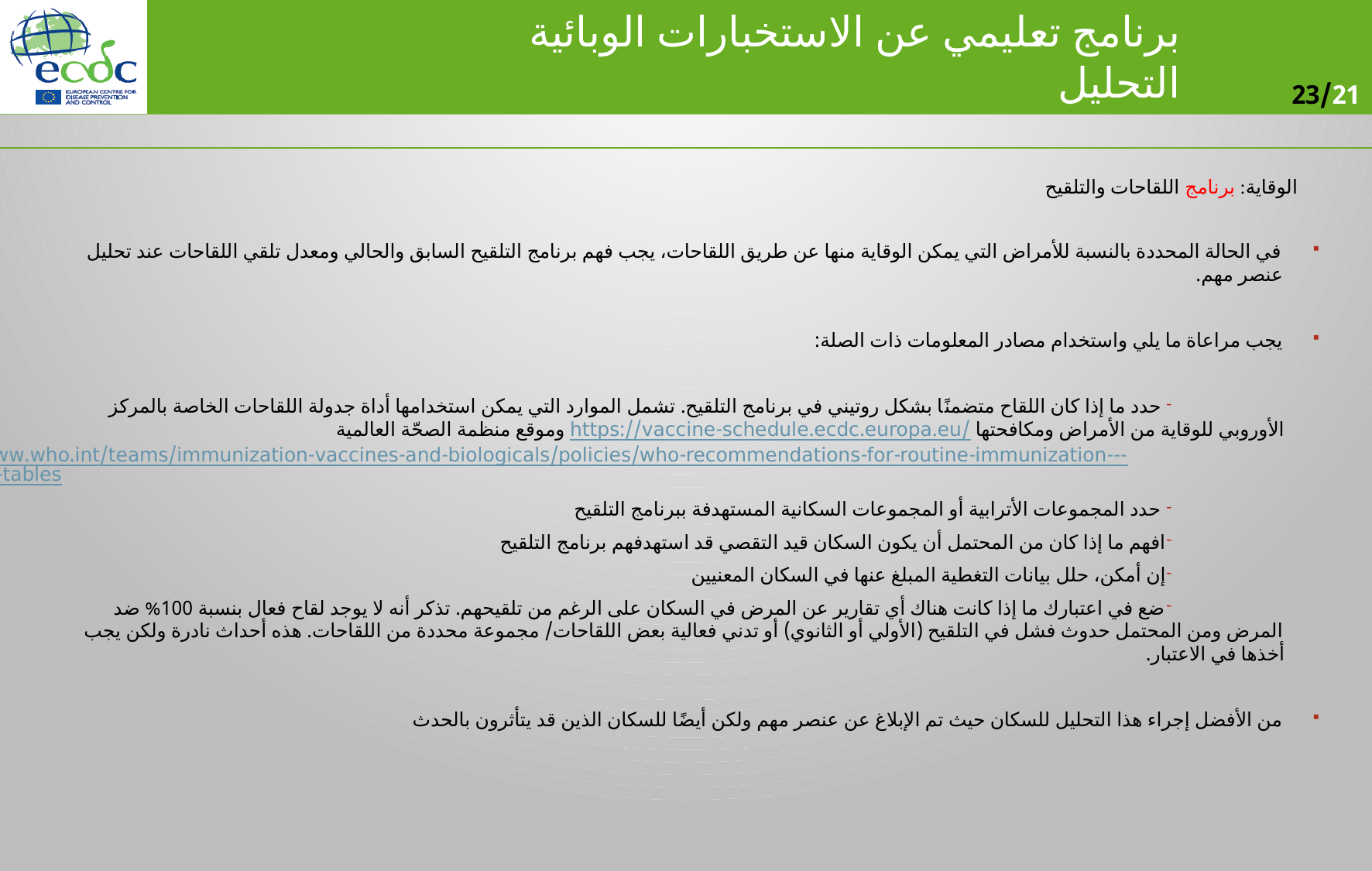

الوقاية: برنامج اللقاحات والتلقيح

في الحالة المحددة بالنسبة للأمراض التي يمكن الوقاية منها عن طريق اللقاحات، يجب فهم برنامج التلقيح السابق والحالي ومعدل تلقي اللقاحات عند تحليل عنصر مهم.

يجب مراعاة ما يلي واستخدام مصادر المعلومات ذات الصلة:

 حدد ما إذا كان اللقاح متضمنًا بشكل روتيني في برنامج التلقيح. تشمل الموارد التي يمكن استخدامها أداة جدولة اللقاحات الخاصة بالمركز الأوروبي للوقاية من الأمراض ومكافحتها https://vaccine-schedule.ecdc.europa.eu/ وموقع منظمة الصحّة العالمية https://www.who.int/teams/immunization-vaccines-and-biologicals/policies/who-recommendations-for-routine-immunization---summary-tables
 حدد المجموعات الأترابية أو المجموعات السكانية المستهدفة ببرنامج التلقيح
افهم ما إذا كان من المحتمل أن يكون السكان قيد التقصي قد استهدفهم برنامج التلقيح
إن أمكن، حلل بيانات التغطية المبلغ عنها في السكان المعنيين
ضع في اعتبارك ما إذا كانت هناك أي تقارير عن المرض في السكان على الرغم من تلقيحهم. تذكر أنه لا يوجد لقاح فعال بنسبة 100% ضد المرض ومن المحتمل حدوث فشل في التلقيح (الأولي أو الثانوي) أو تدني فعالية بعض اللقاحات/ مجموعة محددة من اللقاحات. هذه أحداث نادرة ولكن يجب أخذها في الاعتبار.

من الأفضل إجراء هذا التحليل للسكان حيث تم الإبلاغ عن عنصر مهم ولكن أيضًا للسكان الذين قد يتأثرون بالحدث